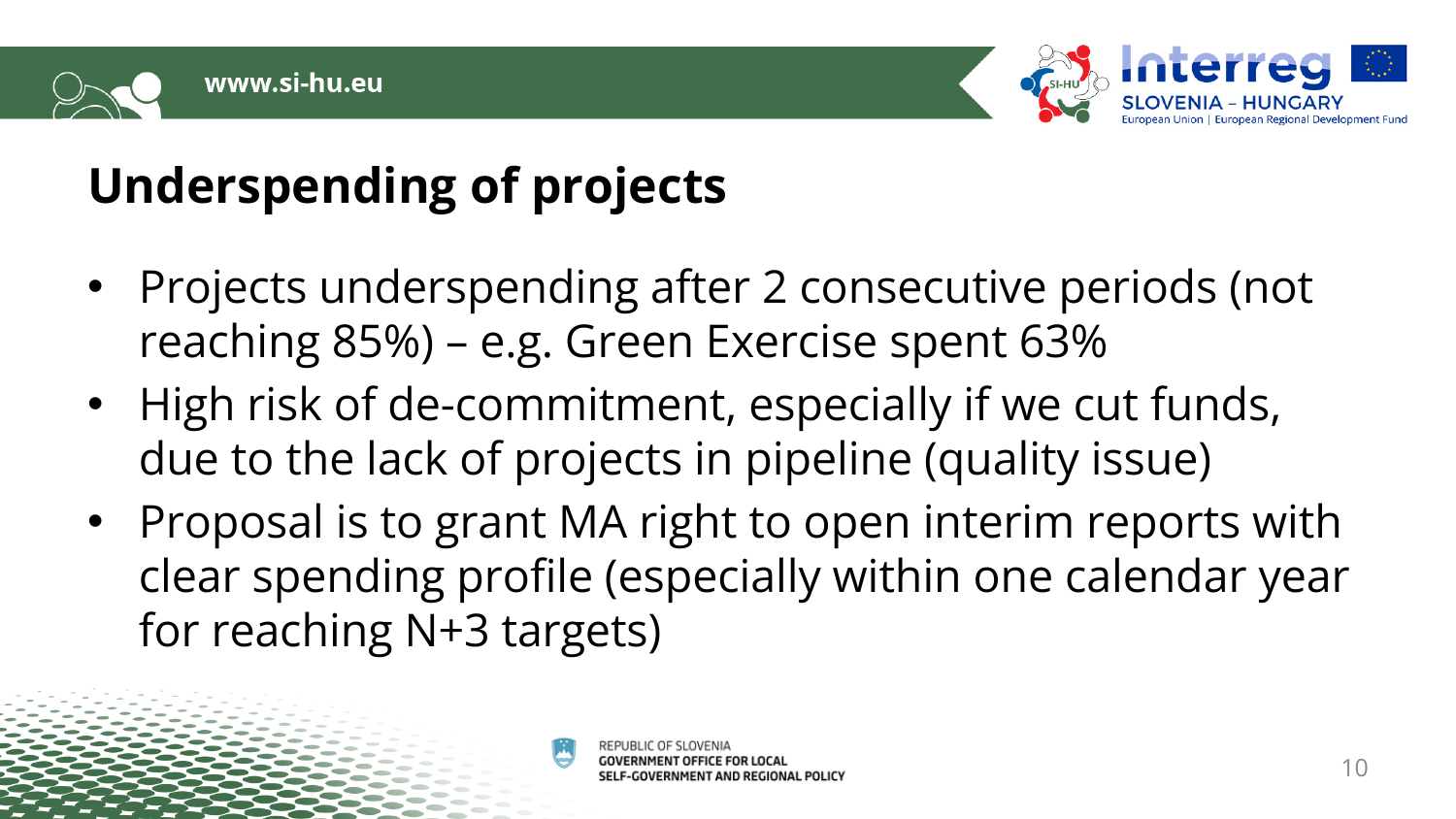

# Underspending of projects
Projects underspending after 2 consecutive periods (not reaching 85%) – e.g. Green Exercise spent 63%
High risk of de-commitment, especially if we cut funds, due to the lack of projects in pipeline (quality issue)
Proposal is to grant MA right to open interim reports with clear spending profile (especially within one calendar year for reaching N+3 targets)
10